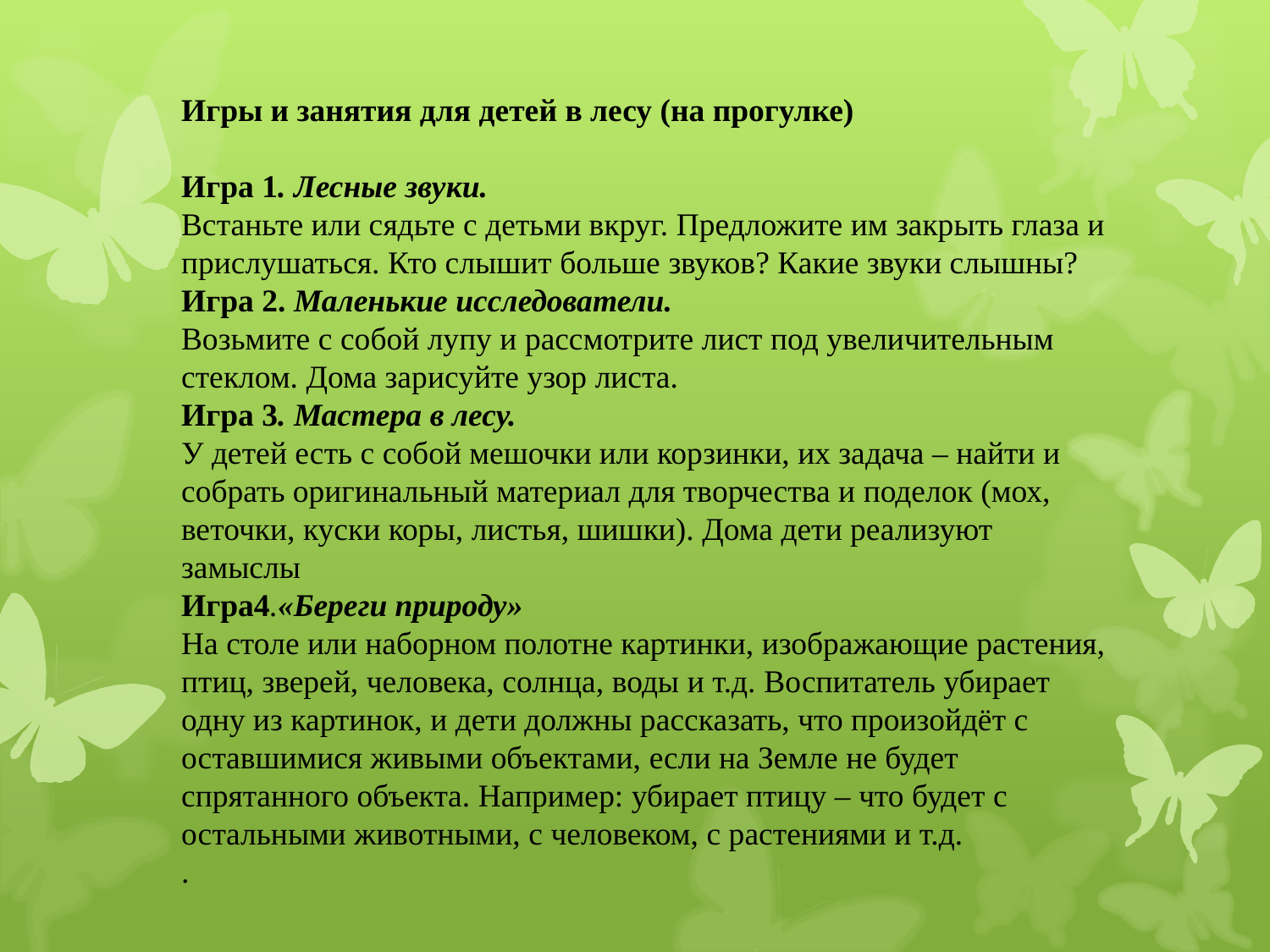

Игры и занятия для детей в лесу (на прогулке)

Игра 1. Лесные звуки.
Встаньте или сядьте с детьми вкруг. Предложите им закрыть глаза и прислушаться. Кто слышит больше звуков? Какие звуки слышны?
Игра 2. Маленькие исследователи.
Возьмите с собой лупу и рассмотрите лист под увеличительным стеклом. Дома зарисуйте узор листа.
Игра 3. Мастера в лесу.
У детей есть с собой мешочки или корзинки, их задача – найти и собрать оригинальный материал для творчества и поделок (мох, веточки, куски коры, листья, шишки). Дома дети реализуют замыслы
Игра4.«Береги природу»
На столе или наборном полотне картинки, изображающие растения, птиц, зверей, человека, солнца, воды и т.д. Воспитатель убирает одну из картинок, и дети должны рассказать, что произойдёт с оставшимися живыми объектами, если на Земле не будет спрятанного объекта. Например: убирает птицу – что будет с остальными животными, с человеком, с растениями и т.д.
.